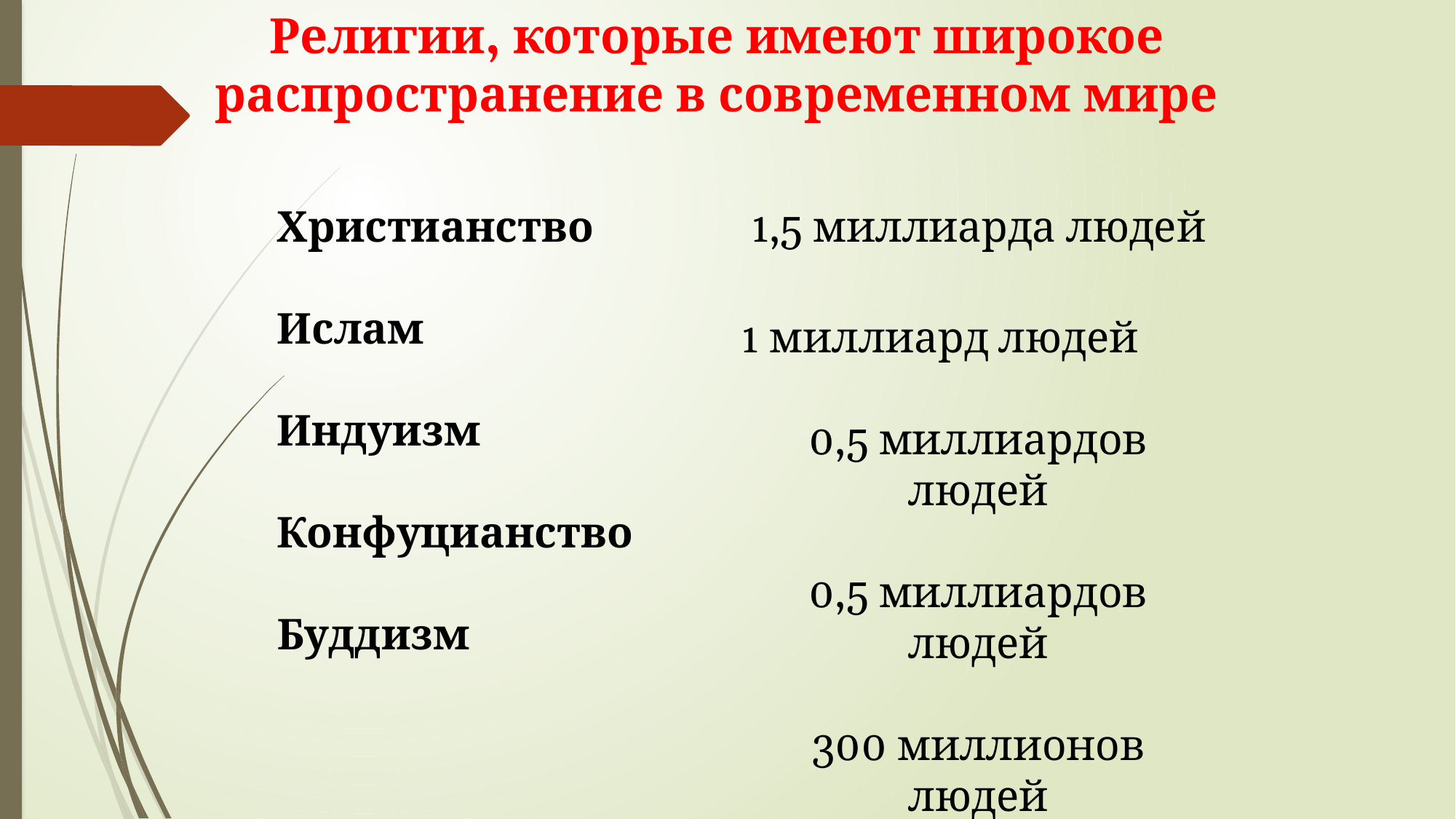

Религии, которые имеют широкое распространение в современном мире
1,5 миллиарда людей

1 миллиард людей

0,5 миллиардов людей

0,5 миллиардов людей

300 миллионов людей
Христианство

Ислам

Индуизм

Конфуцианство

Буддизм